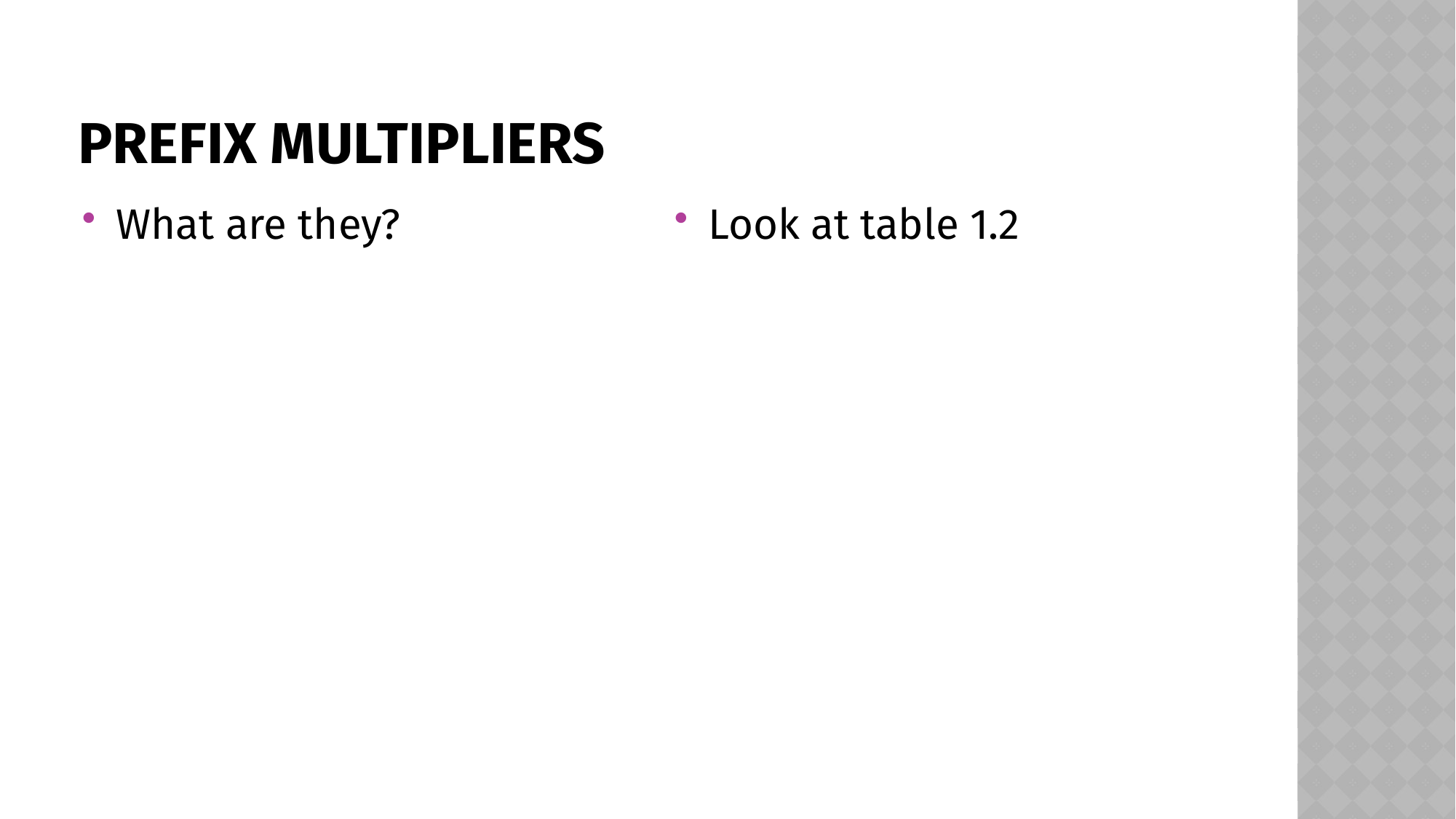

# Prefix multipliers
What are they?
Look at table 1.2